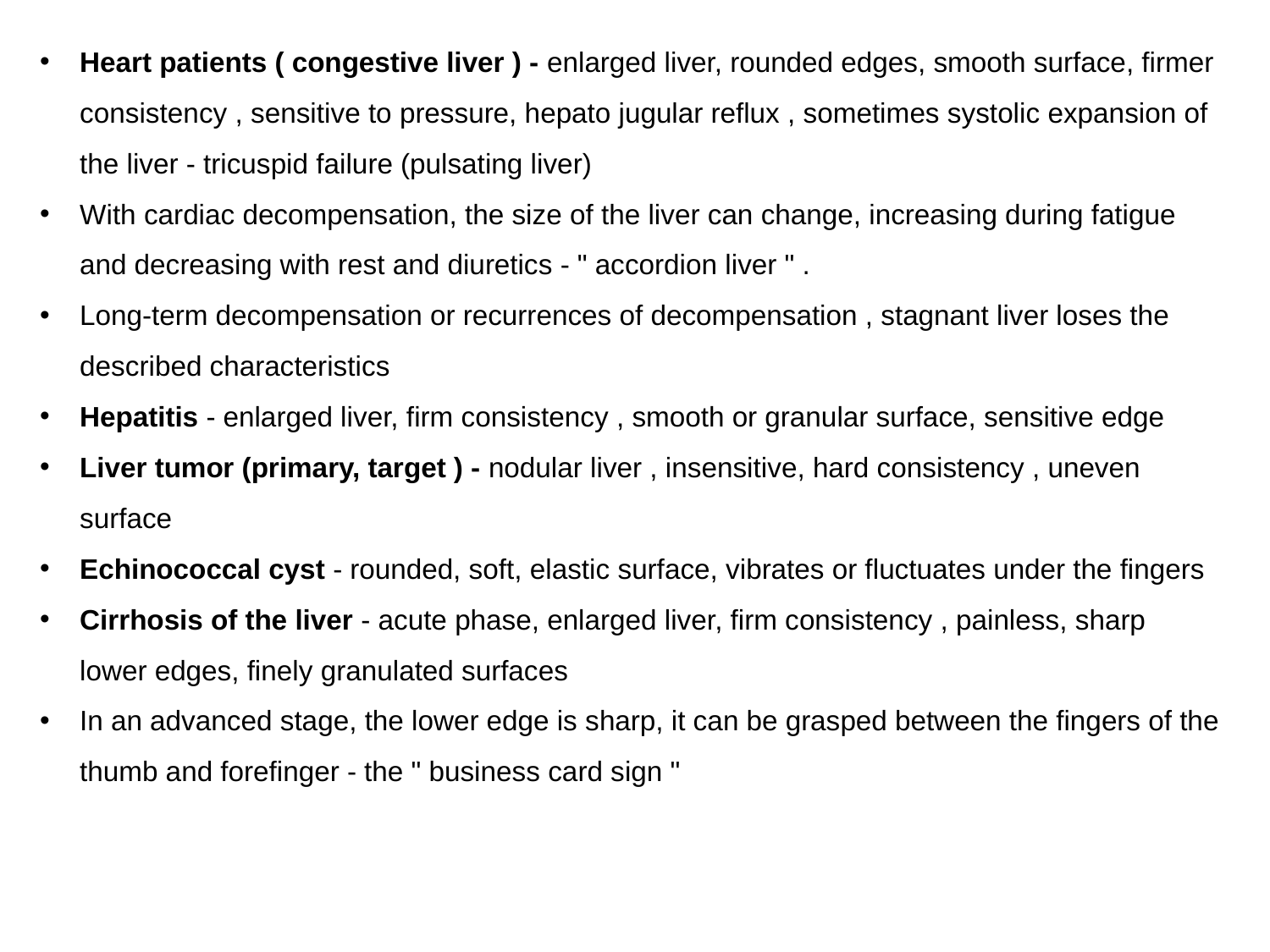

Heart patients ( congestive liver ) - enlarged liver, rounded edges, smooth surface, firmer consistency , sensitive to pressure, hepato jugular reflux , sometimes systolic expansion of the liver - tricuspid failure (pulsating liver)
With cardiac decompensation, the size of the liver can change, increasing during fatigue and decreasing with rest and diuretics - " accordion liver " .
Long-term decompensation or recurrences of decompensation , stagnant liver loses the described characteristics
Hepatitis - enlarged liver, firm consistency , smooth or granular surface, sensitive edge
Liver tumor (primary, target ) - nodular liver , insensitive, hard consistency , uneven surface
Echinococcal cyst - rounded, soft, elastic surface, vibrates or fluctuates under the fingers
Cirrhosis of the liver - acute phase, enlarged liver, firm consistency , painless, sharp lower edges, finely granulated surfaces
In an advanced stage, the lower edge is sharp, it can be grasped between the fingers of the thumb and forefinger - the " business card sign "